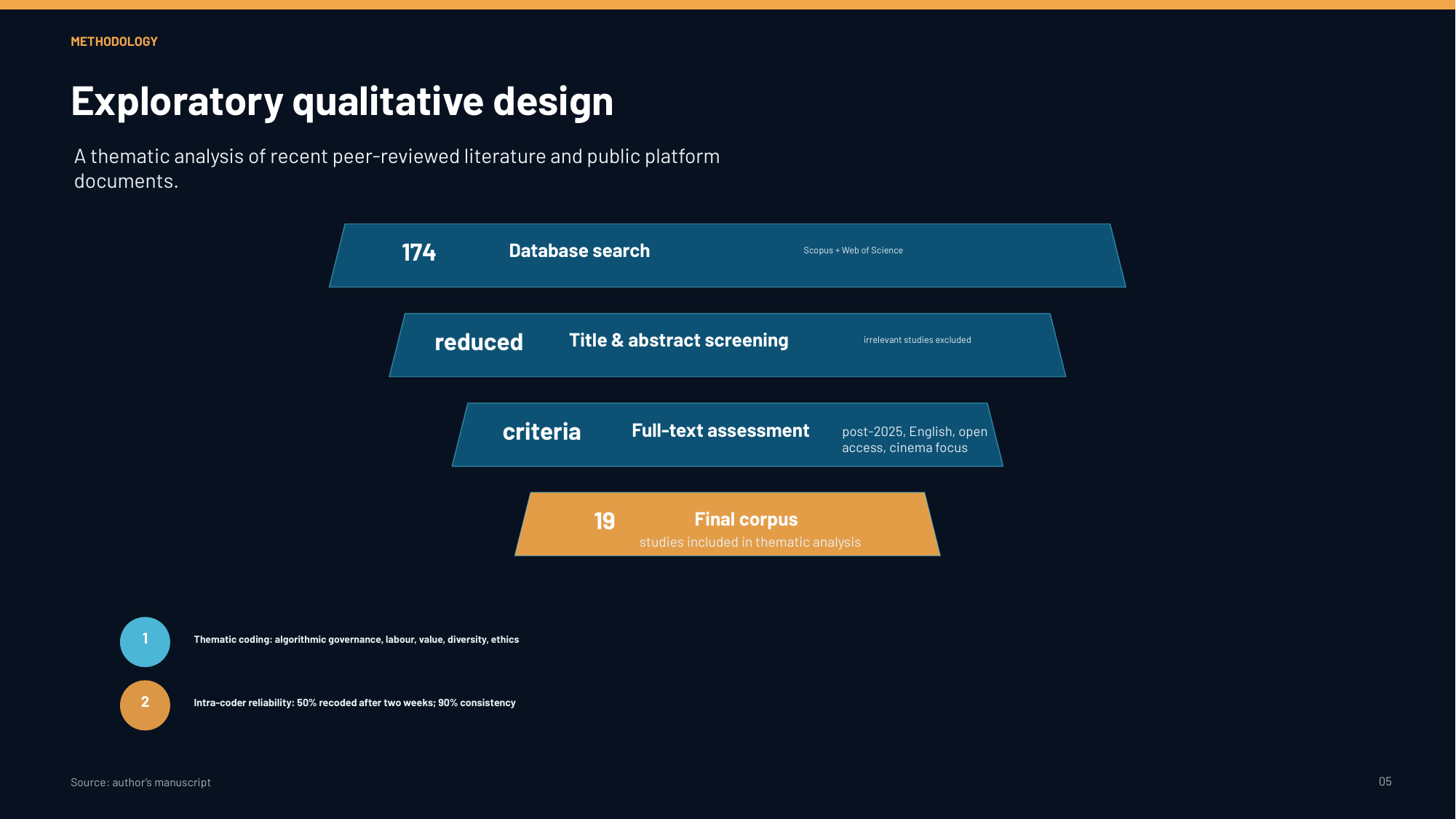

METHODOLOGY
Exploratory qualitative design
A thematic analysis of recent peer-reviewed literature and public platform documents.

Database search
174
Scopus + Web of Science

Title & abstract screening
reduced
irrelevant studies excluded

Full-text assessment
post-2025, English, open access, cinema focus
criteria
studies included in thematic analysis

Final corpus
19

Thematic coding: algorithmic governance, labour, value, diversity, ethics
1

Intra-coder reliability: 50% recoded after two weeks; 90% consistency
2
05
Source: author’s manuscript